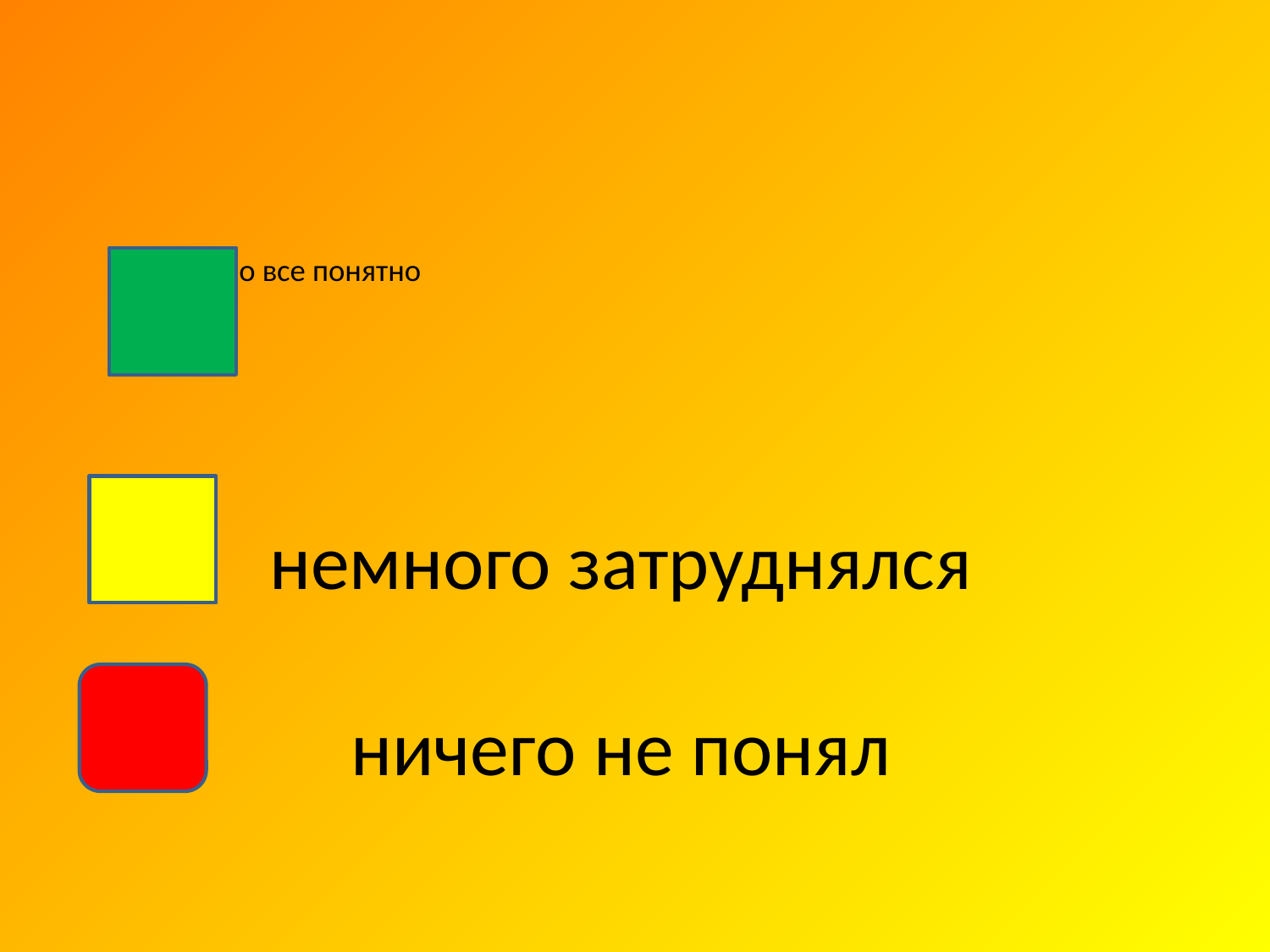

# немного затруднялся ничего не понял

                                                                                                                           Было все понятно